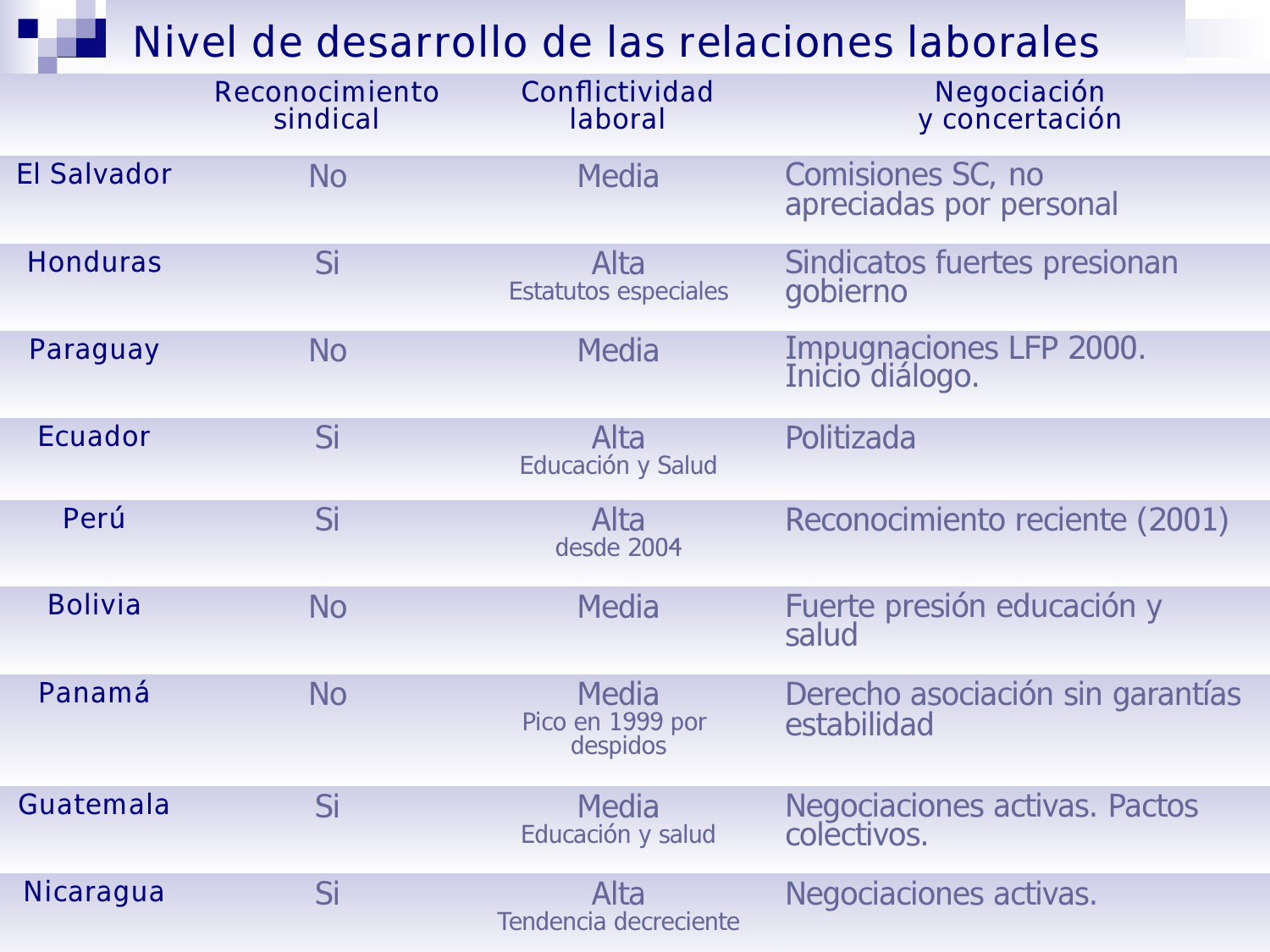

# Nivel de desarrollo de las relaciones laborales
|  | Reconocimiento sindical | Conflictividad laboral | Negociación y concertación |
| --- | --- | --- | --- |
| El Salvador | No | Media | Comisiones SC, no apreciadas por personal |
| Honduras | Si | Alta Estatutos especiales | Sindicatos fuertes presionan gobierno |
| Paraguay | No | Media | Impugnaciones LFP 2000. Inicio diálogo. |
| Ecuador | Si | Alta Educación y Salud | Politizada |
| Perú | Si | Alta desde 2004 | Reconocimiento reciente (2001) |
| Bolivia | No | Media | Fuerte presión educación y salud |
| Panamá | No | Media Pico en 1999 por despidos | Derecho asociación sin garantías estabilidad |
| Guatemala | Si | Media Educación y salud | Negociaciones activas. Pactos colectivos. |
| Nicaragua | Si | Alta Tendencia decreciente | Negociaciones activas. |